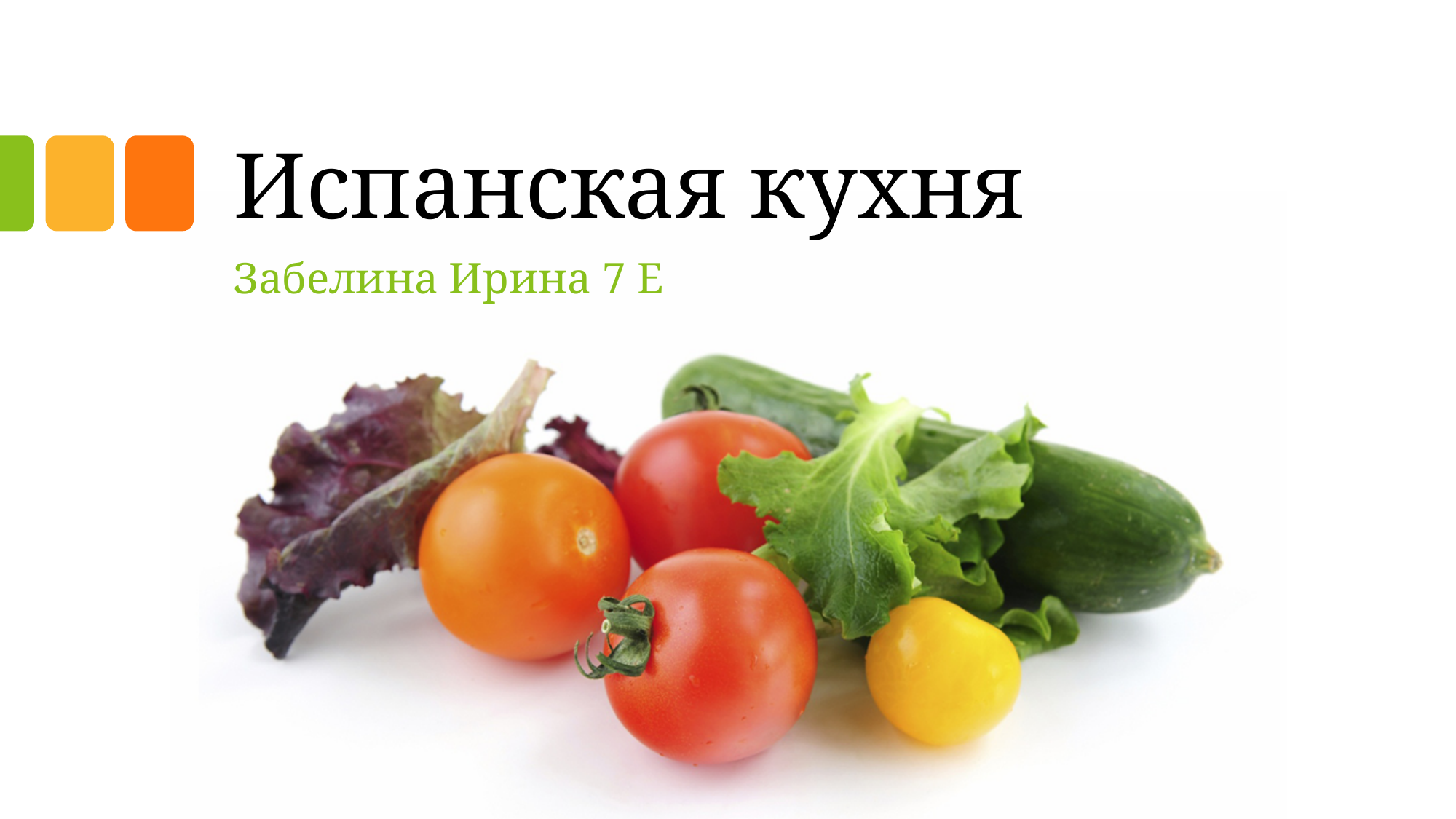

# Испанская кухня
Забелина Ирина 7 Е